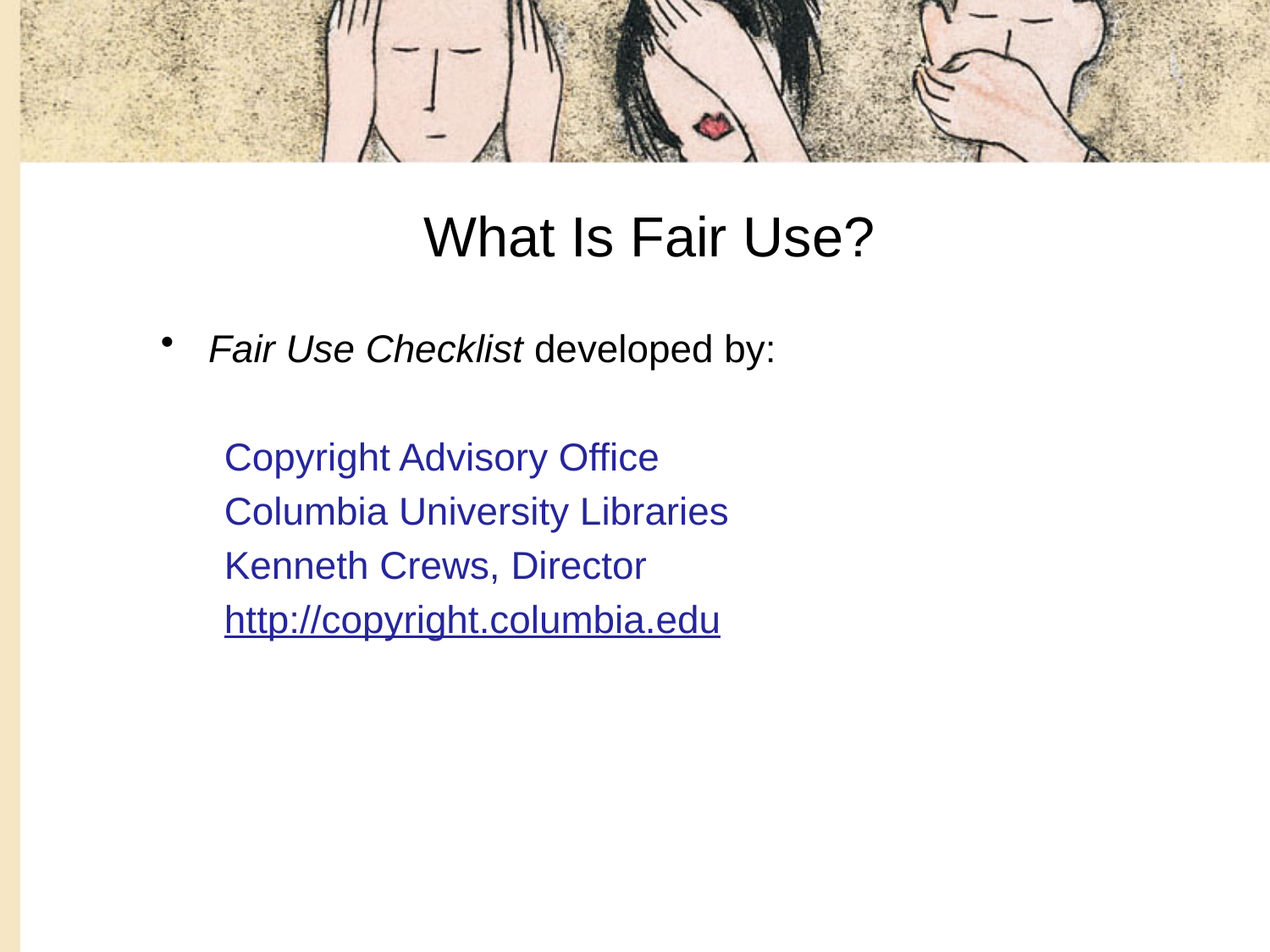

# What Is Fair Use?
Fair Use Checklist developed by:

Copyright Advisory Office
Columbia University Libraries
Kenneth Crews, Director
http://copyright.columbia.edu